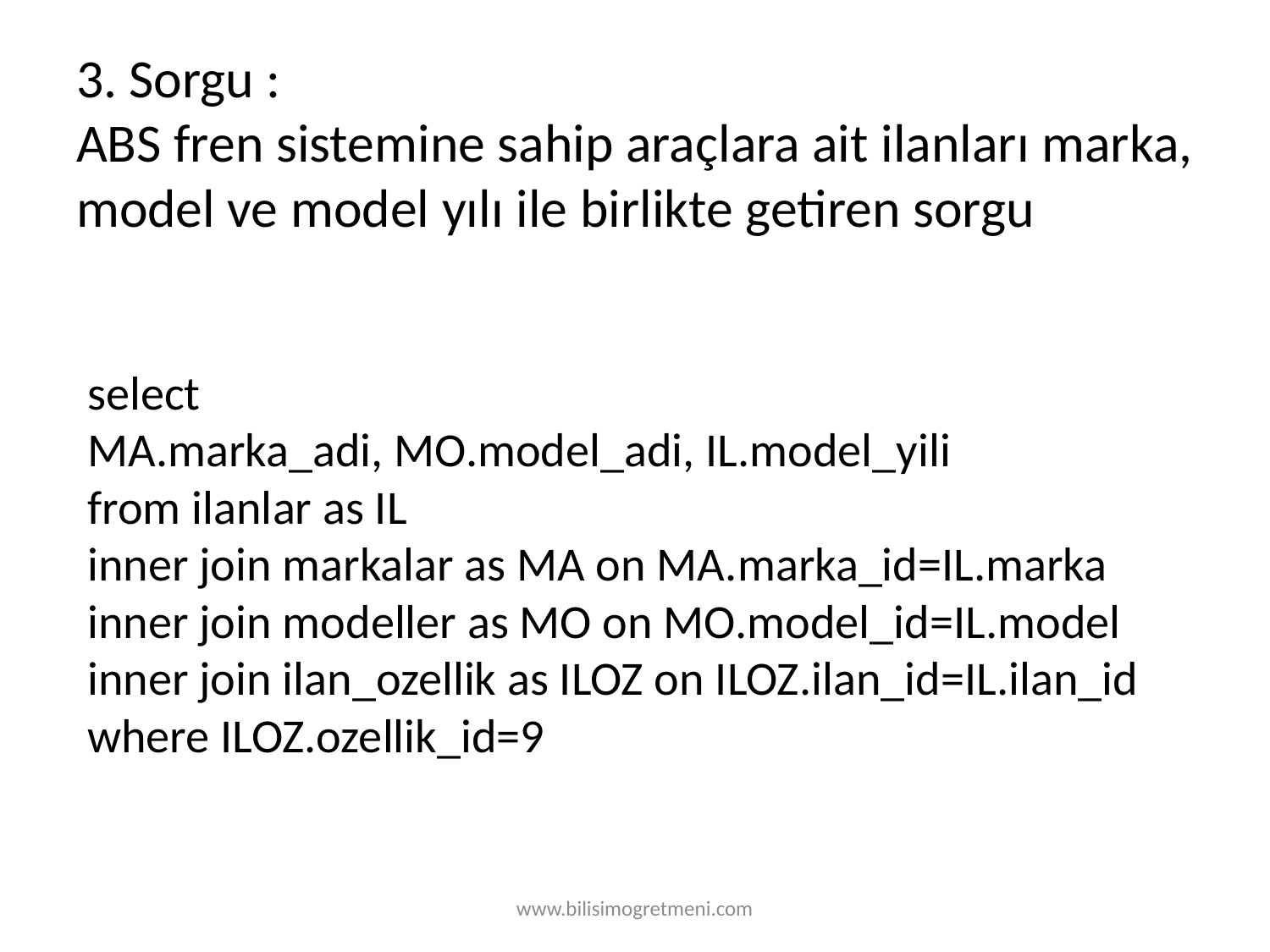

# 3. Sorgu : ABS fren sistemine sahip araçlara ait ilanları marka, model ve model yılı ile birlikte getiren sorgu
select
MA.marka_adi, MO.model_adi, IL.model_yili
from ilanlar as IL
inner join markalar as MA on MA.marka_id=IL.marka
inner join modeller as MO on MO.model_id=IL.model
inner join ilan_ozellik as ILOZ on ILOZ.ilan_id=IL.ilan_id
where ILOZ.ozellik_id=9
www.bilisimogretmeni.com